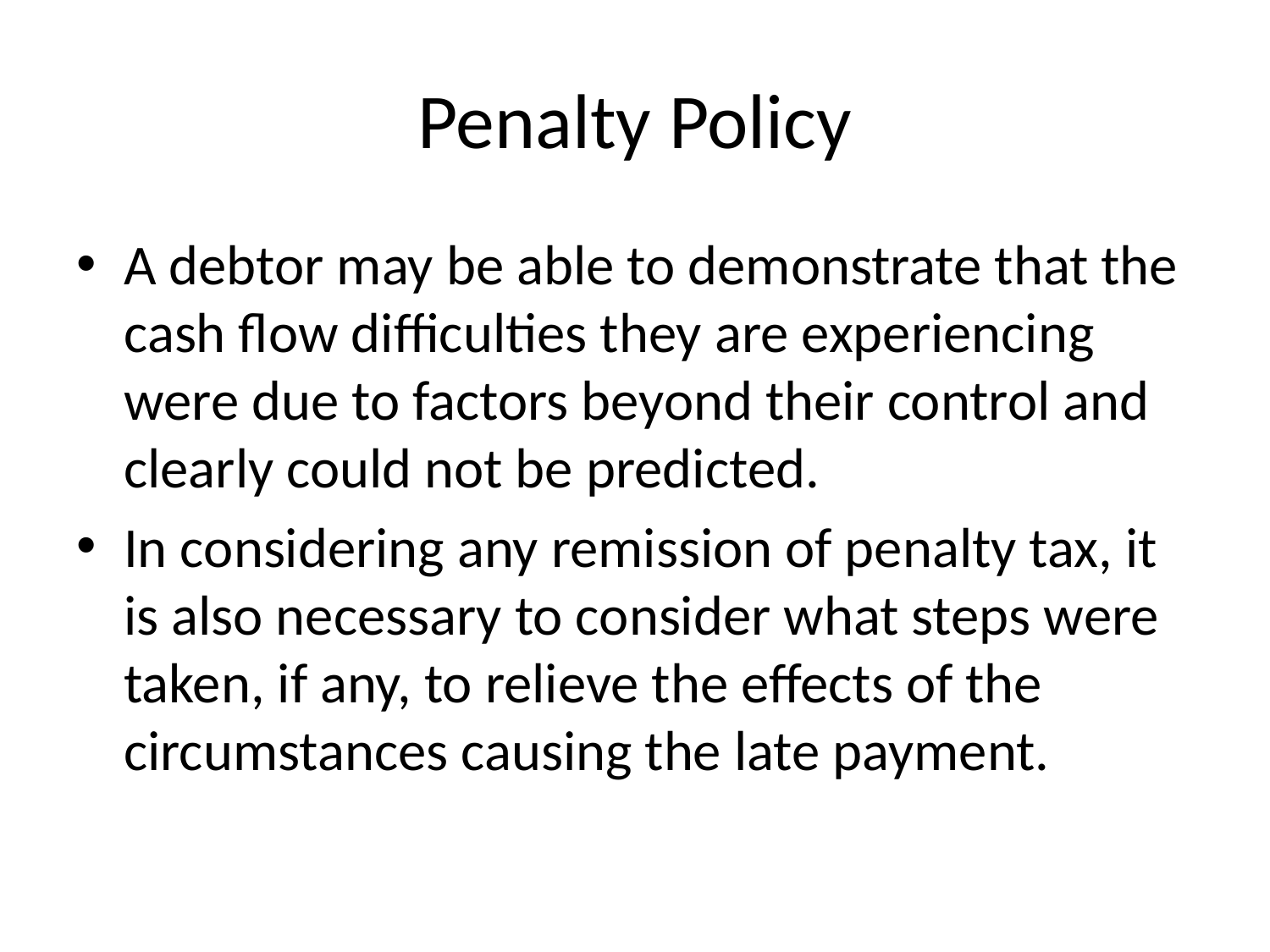

# Penalty Policy
A debtor may be able to demonstrate that the cash flow difficulties they are experiencing were due to factors beyond their control and clearly could not be predicted.
In considering any remission of penalty tax, it is also necessary to consider what steps were taken, if any, to relieve the effects of the circumstances causing the late payment.